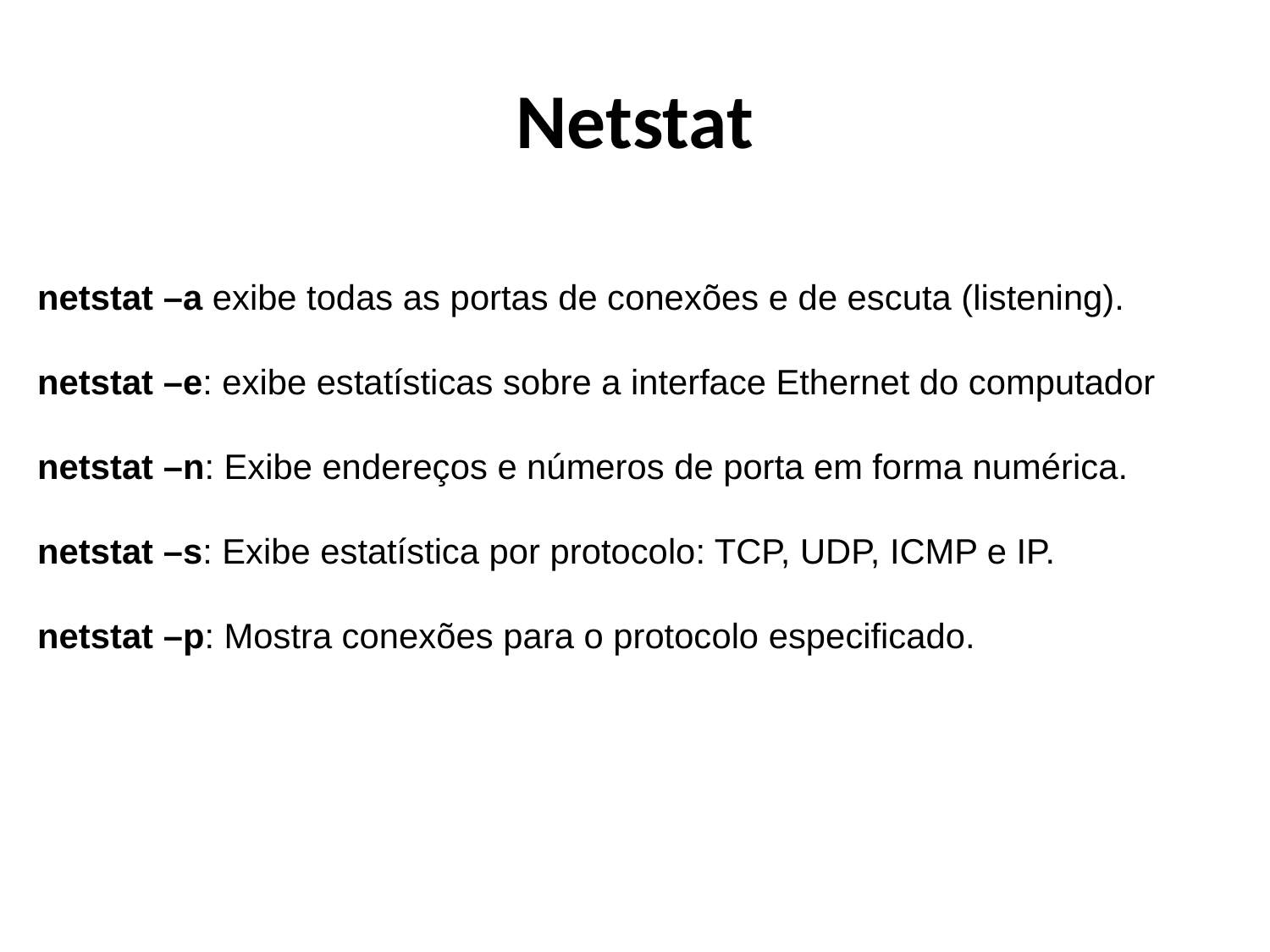

Netstat
netstat –a exibe todas as portas de conexões e de escuta (listening).

netstat –e: exibe estatísticas sobre a interface Ethernet do computador

netstat –n: Exibe endereços e números de porta em forma numérica.

netstat –s: Exibe estatística por protocolo: TCP, UDP, ICMP e IP.

netstat –p: Mostra conexões para o protocolo especificado.